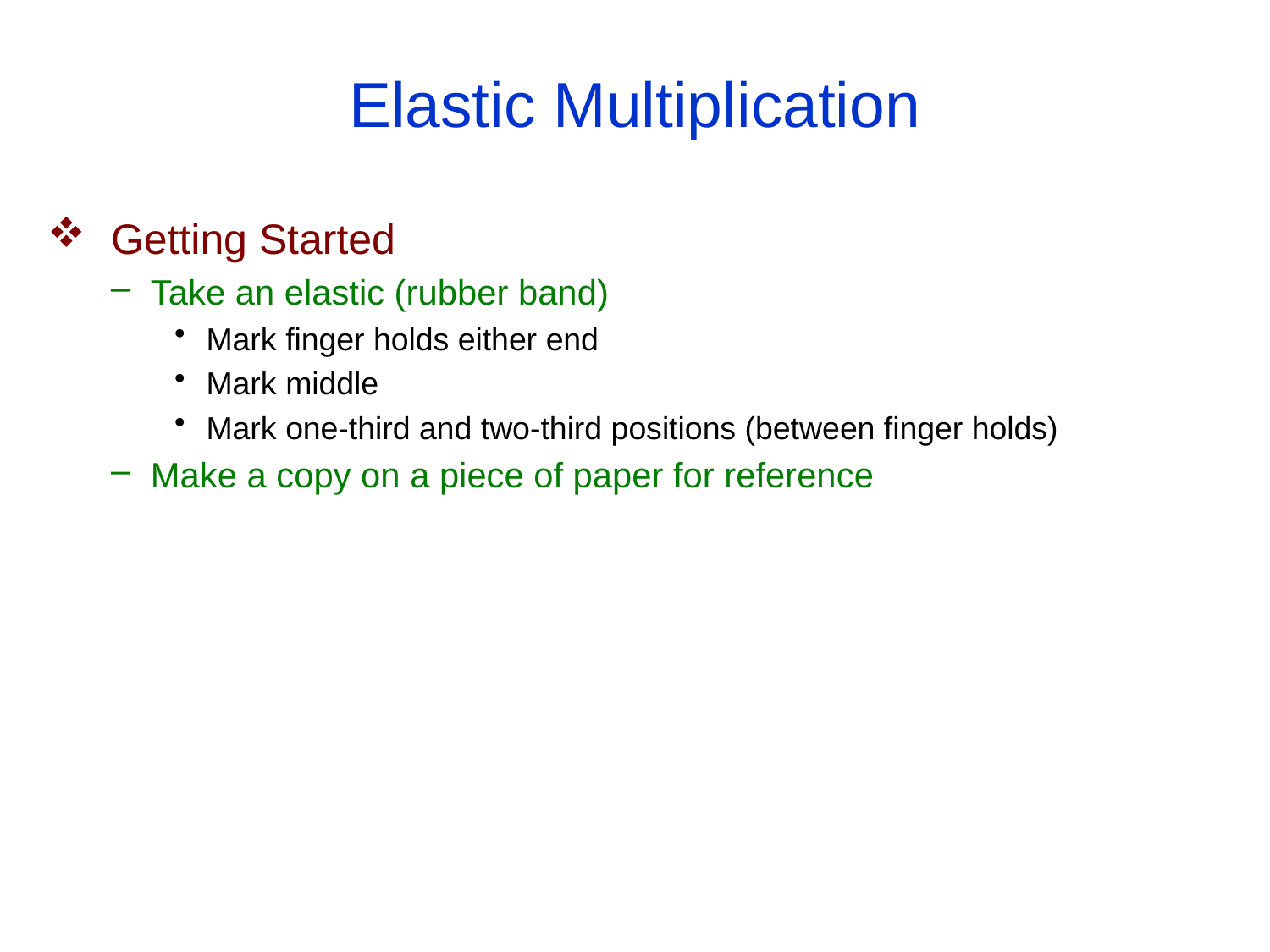

# Elastic Multiplication
Getting Started
Take an elastic (rubber band)
Mark finger holds either end
Mark middle
Mark one-third and two-third positions (between finger holds)
Make a copy on a piece of paper for reference